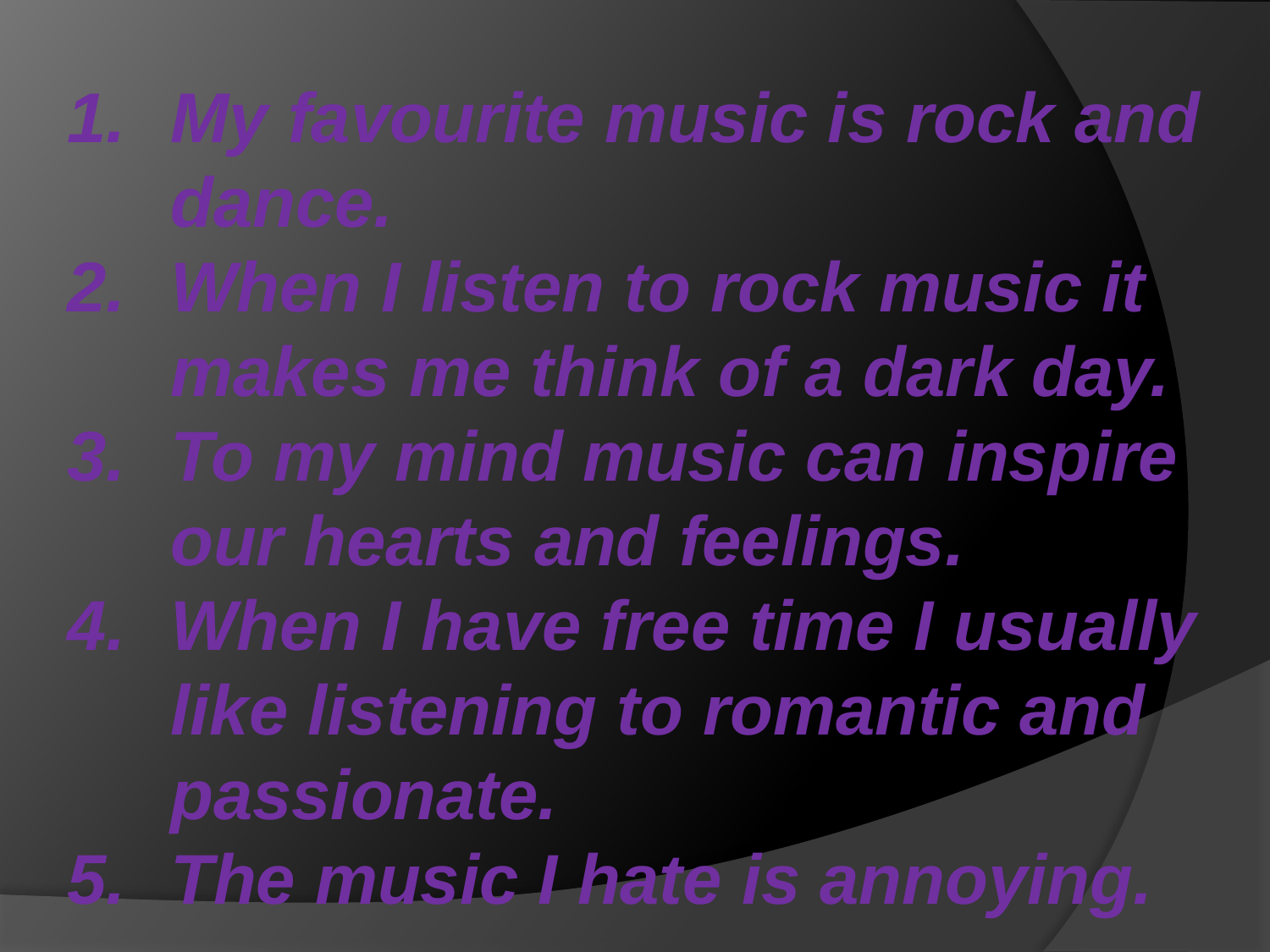

My favourite music is rock and dance.
When I listen to rock music it makes me think of a dark day.
To my mind music can inspire our hearts and feelings.
When I have free time I usually like listening to romantic and passionate.
The music I hate is annoying.